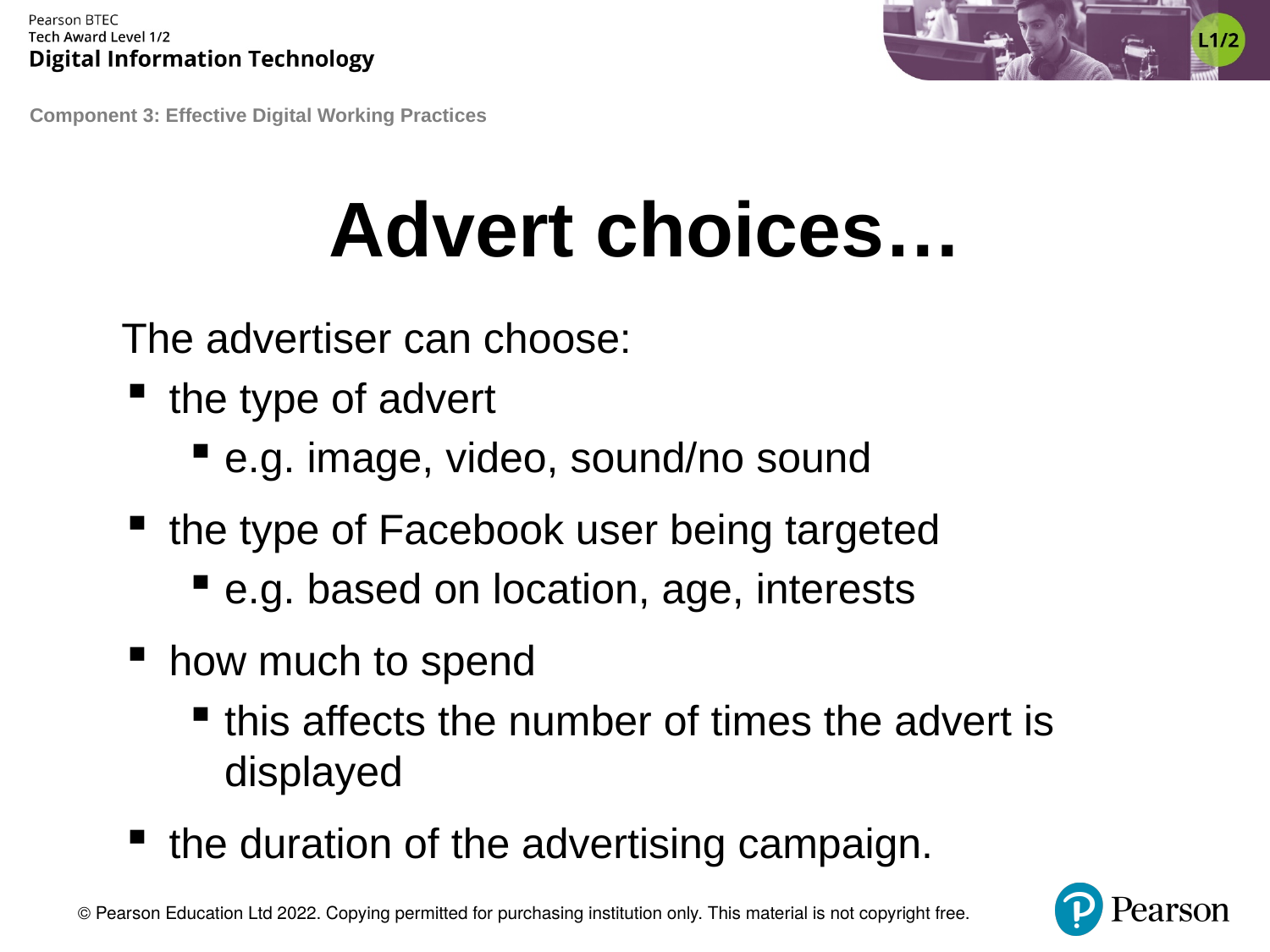

# Advert choices…
The advertiser can choose:
the type of advert
e.g. image, video, sound/no sound
the type of Facebook user being targeted
e.g. based on location, age, interests
how much to spend
this affects the number of times the advert is displayed
the duration of the advertising campaign.
© Pearson Education Ltd 2022. Copying permitted for purchasing institution only. This material is not copyright free.